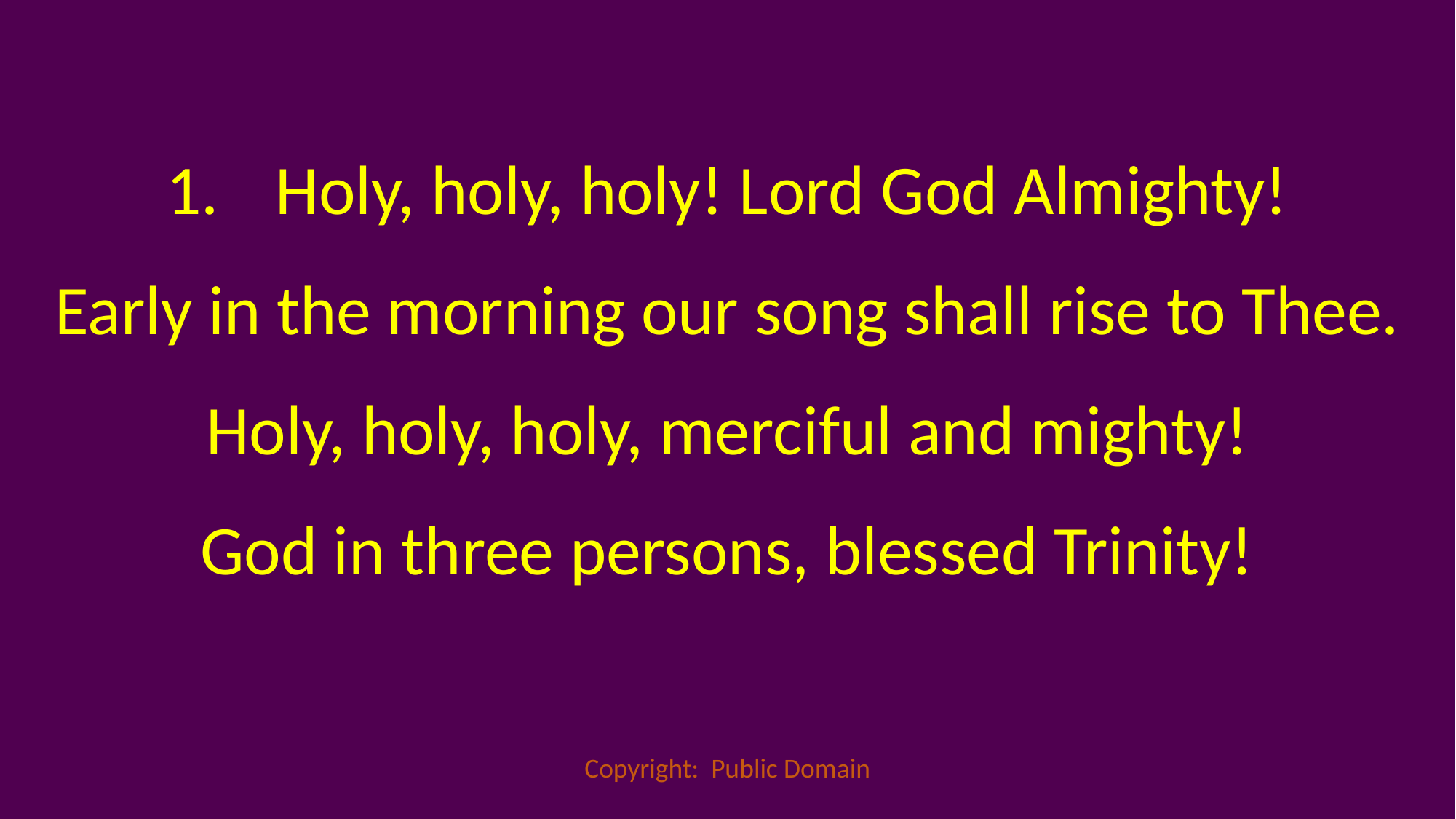

Holy, holy, holy! Lord God Almighty!
Early in the morning our song shall rise to Thee.
Holy, holy, holy, merciful and mighty!
God in three persons, blessed Trinity!
Copyright:  Public Domain